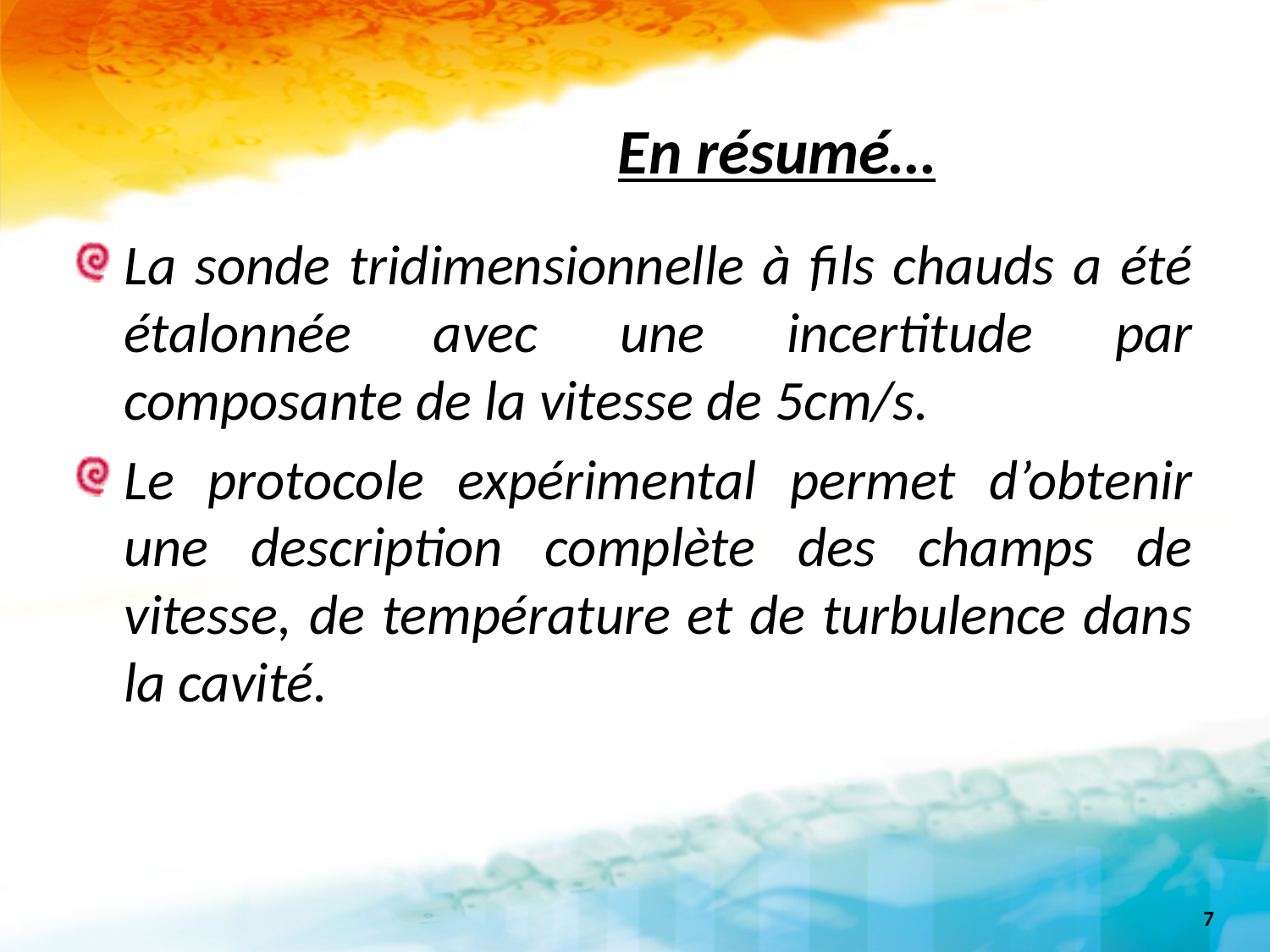

# En résumé…
La sonde tridimensionnelle à fils chauds a été étalonnée avec une incertitude par composante de la vitesse de 5cm/s.
Le protocole expérimental permet d’obtenir une description complète des champs de vitesse, de température et de turbulence dans la cavité.
7